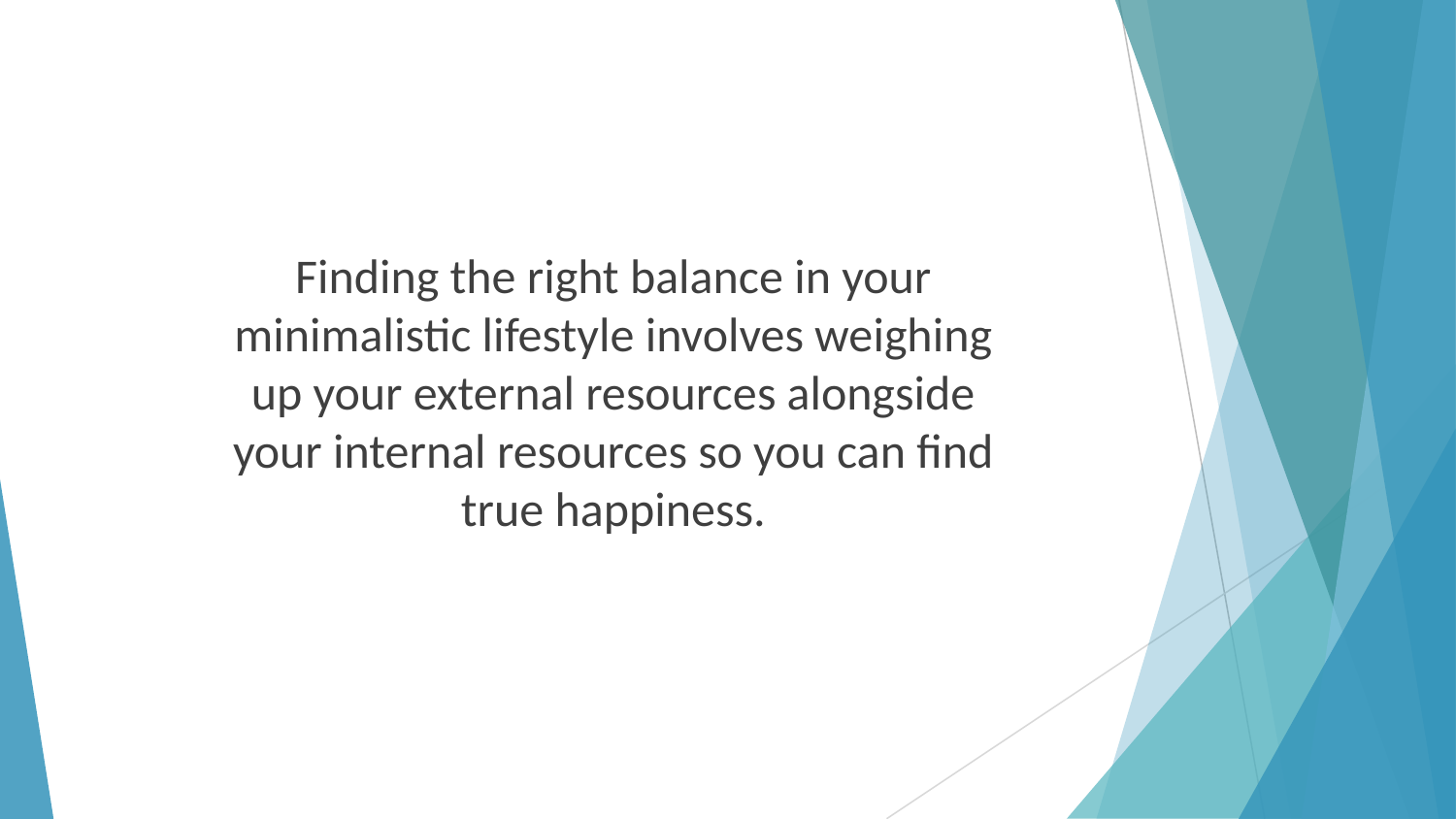

Finding the right balance in your minimalistic lifestyle involves weighing up your external resources alongside your internal resources so you can find true happiness.